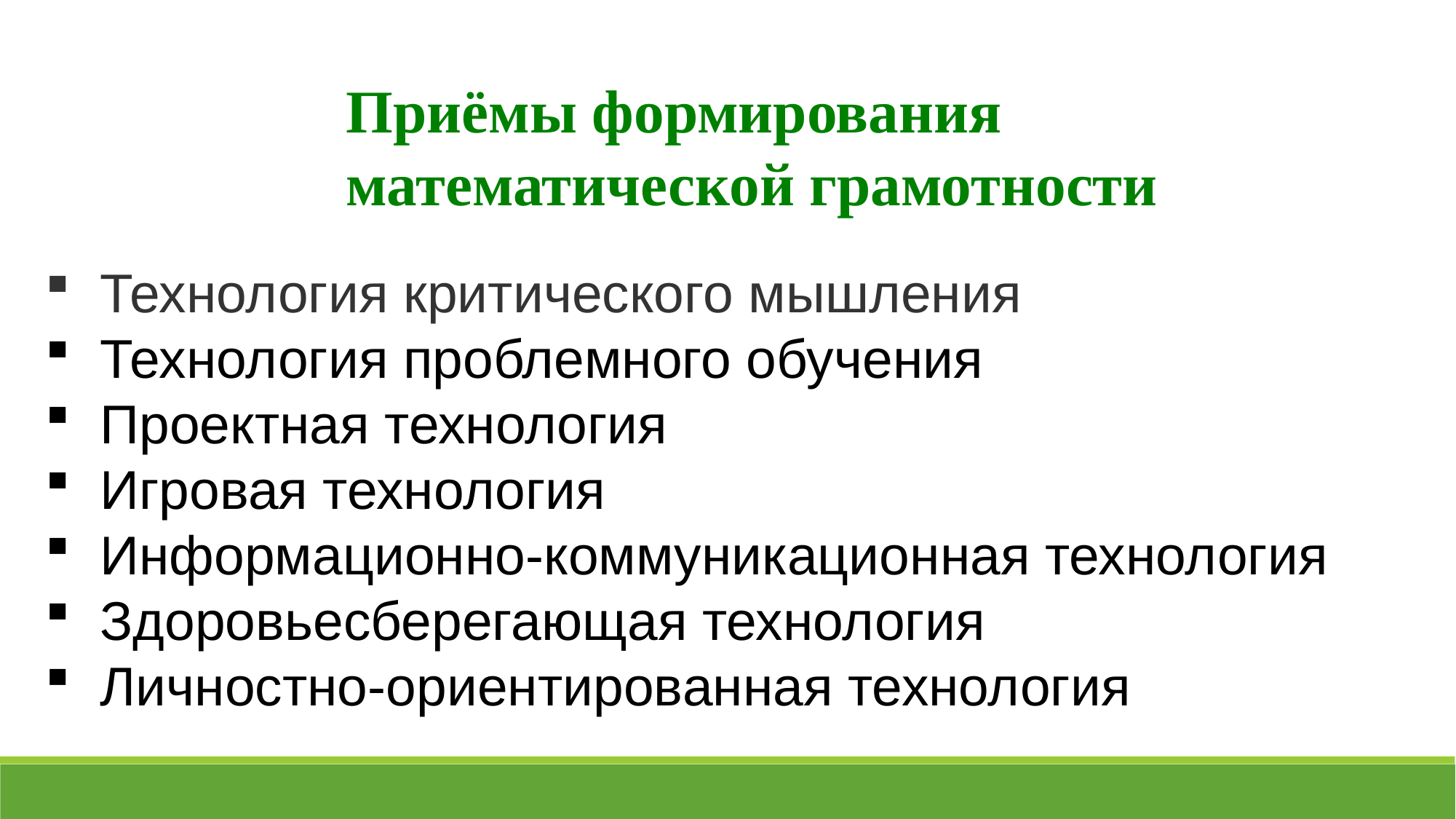

Приёмы формирования
математической грамотности
Технология критического мышления
Технология проблемного обучения
Проектная технология
Игровая технология
Информационно-коммуникационная технология
Здоровьесберегающая технология
Личностно-ориентированная технология